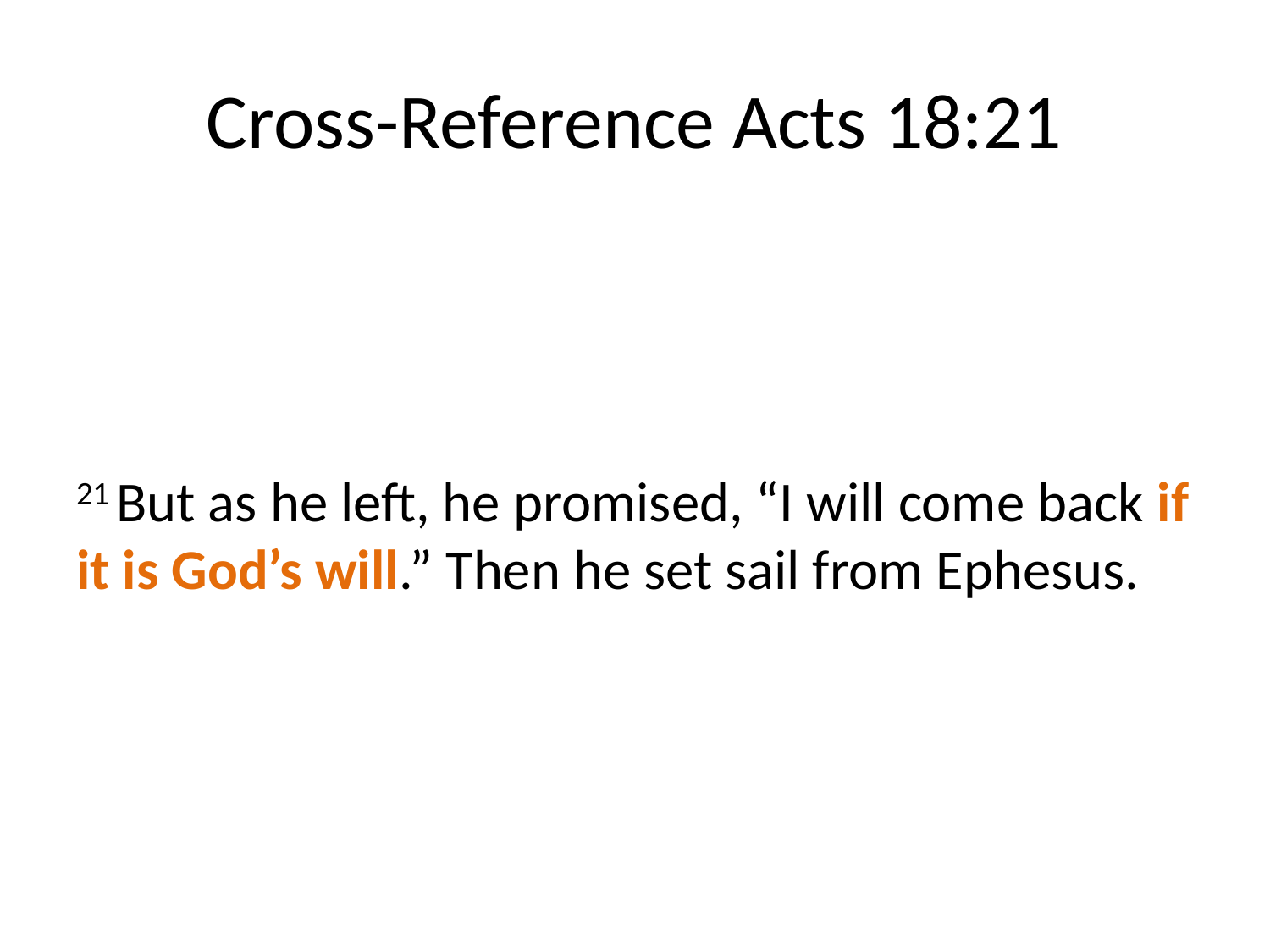

# Cross-Reference Acts 18:21

21 But as he left, he promised, “I will come back if it is God’s will.” Then he set sail from Ephesus.